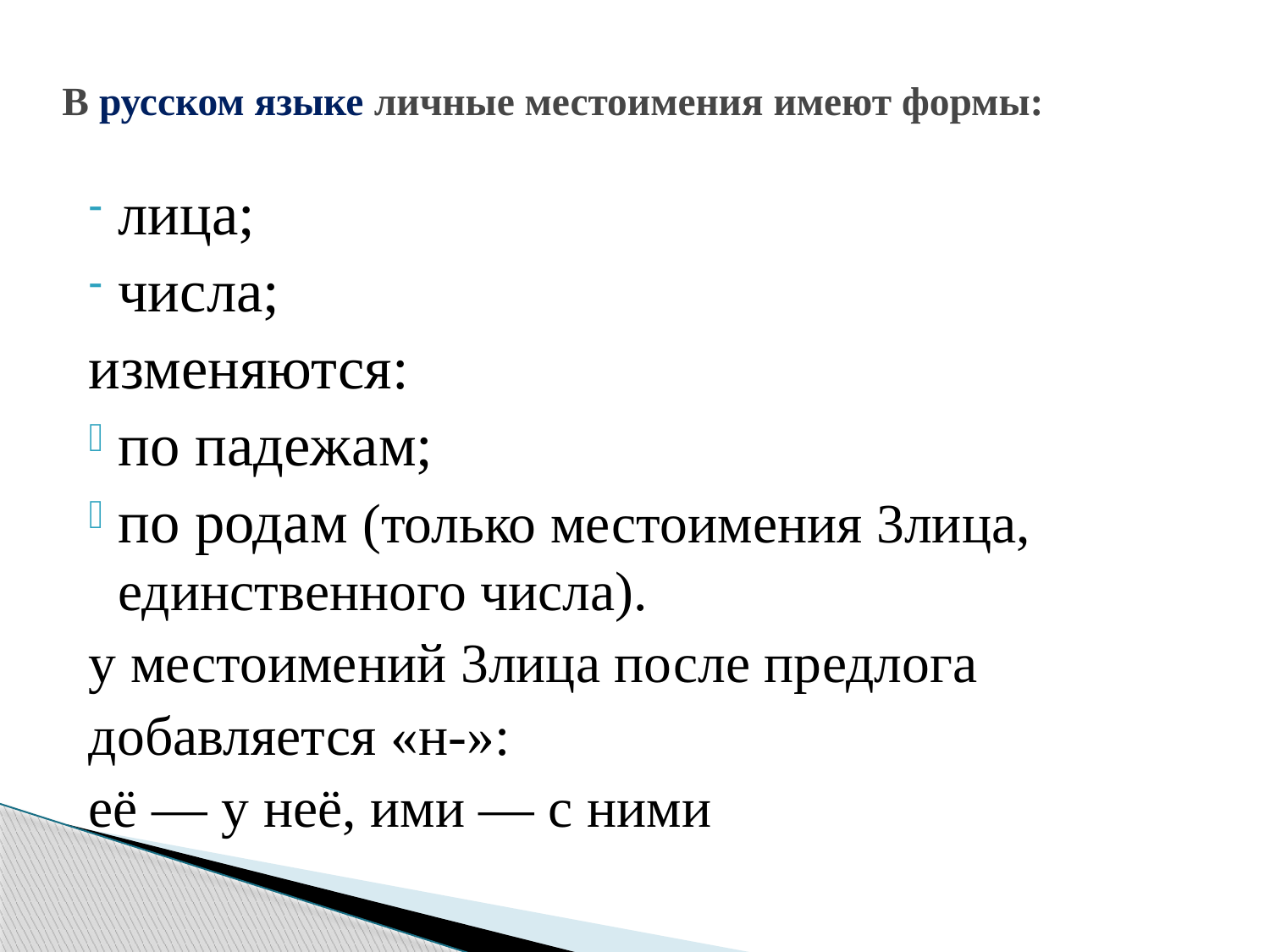

# В русском языке личные местоимения имеют формы:
лица;
числа;
изменяются:
по падежам;
по родам (только местоимения 3лица, единственного числа).
у местоимений 3лица после предлога
добавляется «н-»:
её — у неё, ими — с ними